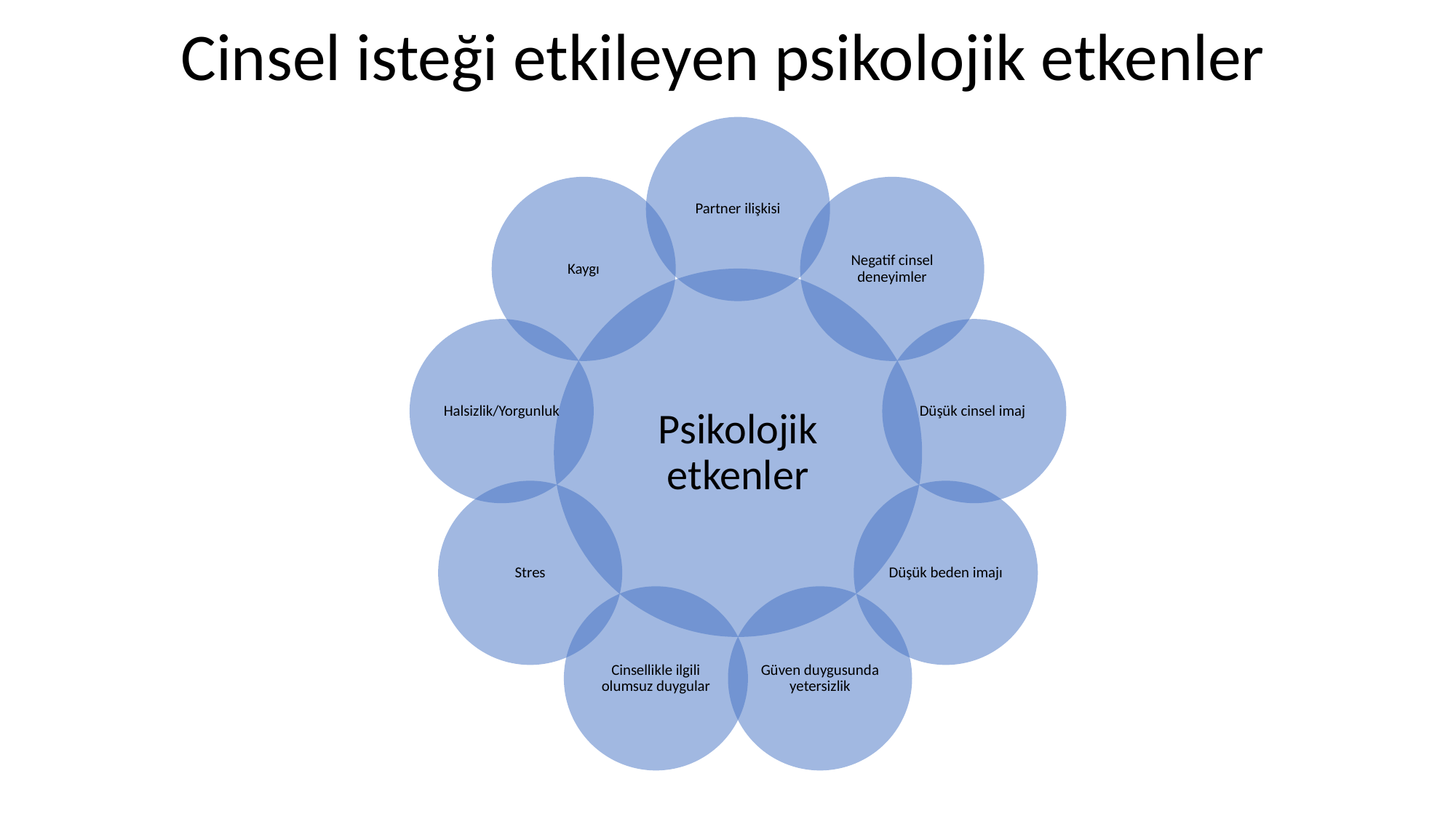

# Cinsel isteği etkileyen psikolojik etkenler
Psikolojik etkenler
Partner ilişkisi
Negatif cinsel deneyimler
Düşük cinsel imaj
Düşük beden imajı
Güven duygusunda yetersizlik
Cinsellikle ilgili olumsuz duygular
Stres
Halsizlik/Yorgunluk
Kaygı